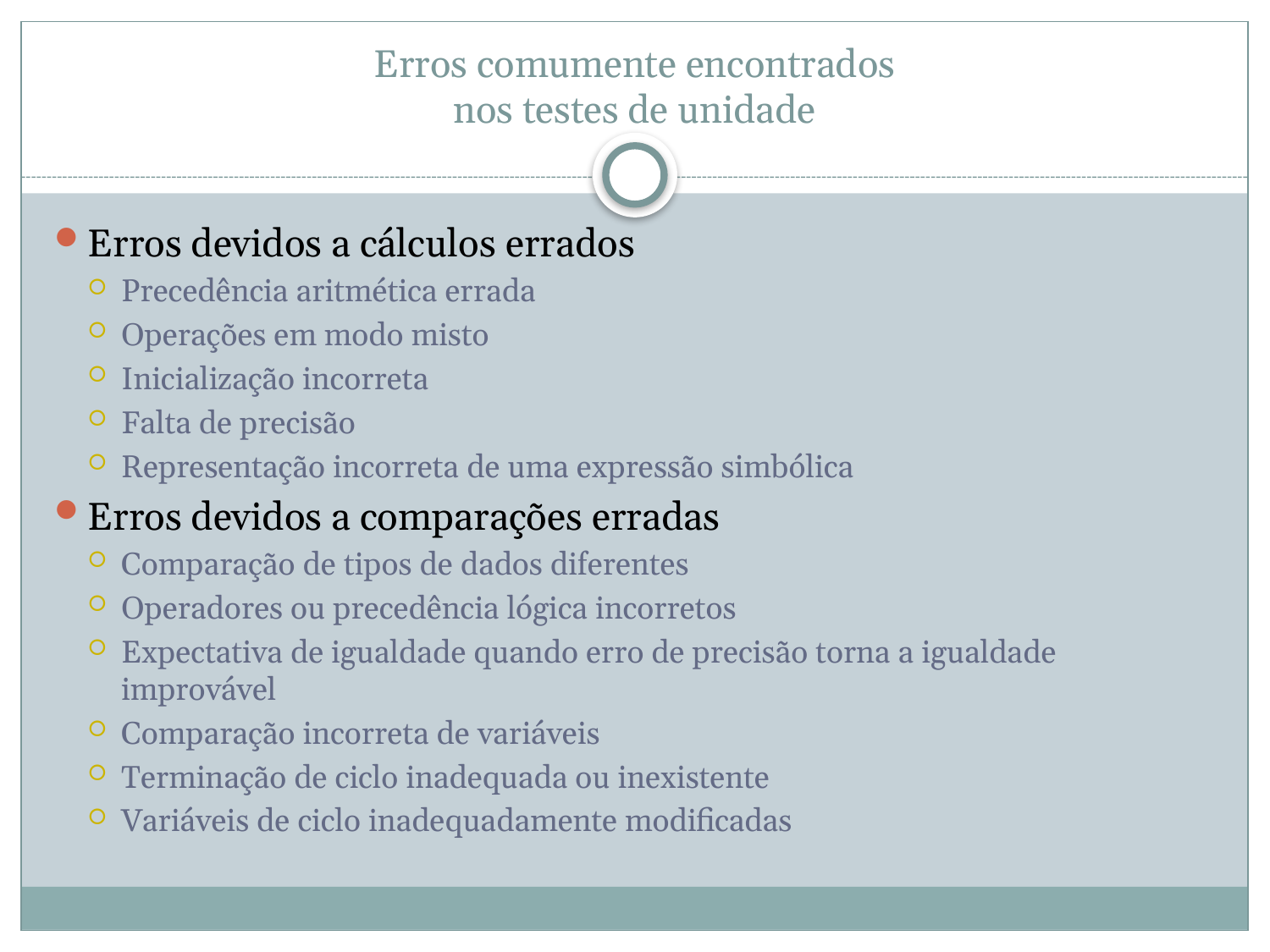

# Erros comumente encontrados nos testes de unidade
Erros devidos a cálculos errados
Precedência aritmética errada
Operações em modo misto
Inicialização incorreta
Falta de precisão
Representação incorreta de uma expressão simbólica
Erros devidos a comparações erradas
Comparação de tipos de dados diferentes
Operadores ou precedência lógica incorretos
Expectativa de igualdade quando erro de precisão torna a igualdade improvável
Comparação incorreta de variáveis
Terminação de ciclo inadequada ou inexistente
Variáveis de ciclo inadequadamente modificadas